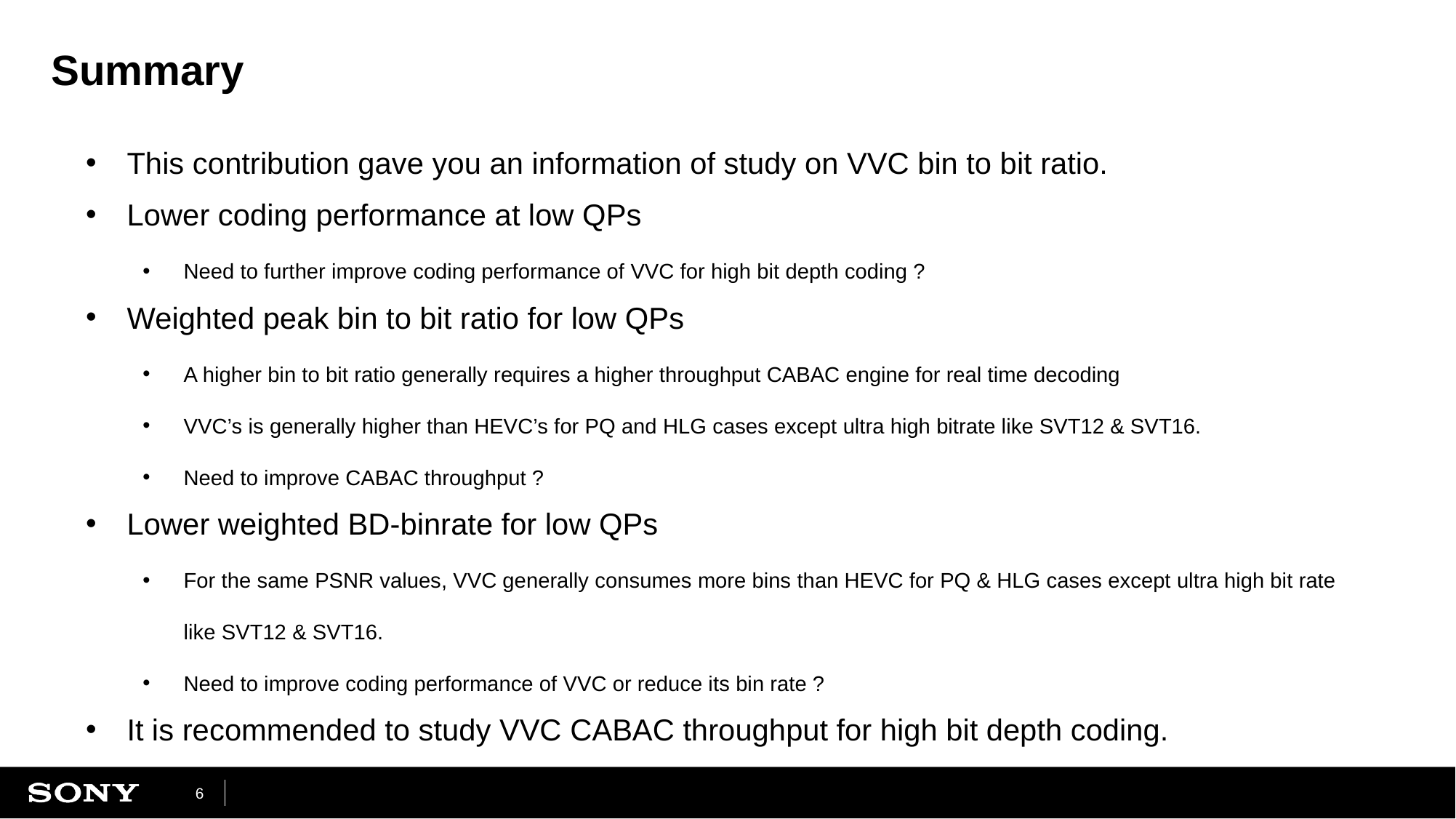

# Summary
This contribution gave you an information of study on VVC bin to bit ratio.
Lower coding performance at low QPs
Need to further improve coding performance of VVC for high bit depth coding ?
Weighted peak bin to bit ratio for low QPs
A higher bin to bit ratio generally requires a higher throughput CABAC engine for real time decoding
VVC’s is generally higher than HEVC’s for PQ and HLG cases except ultra high bitrate like SVT12 & SVT16.
Need to improve CABAC throughput ?
Lower weighted BD-binrate for low QPs
For the same PSNR values, VVC generally consumes more bins than HEVC for PQ & HLG cases except ultra high bit rate like SVT12 & SVT16.
Need to improve coding performance of VVC or reduce its bin rate ?
It is recommended to study VVC CABAC throughput for high bit depth coding.